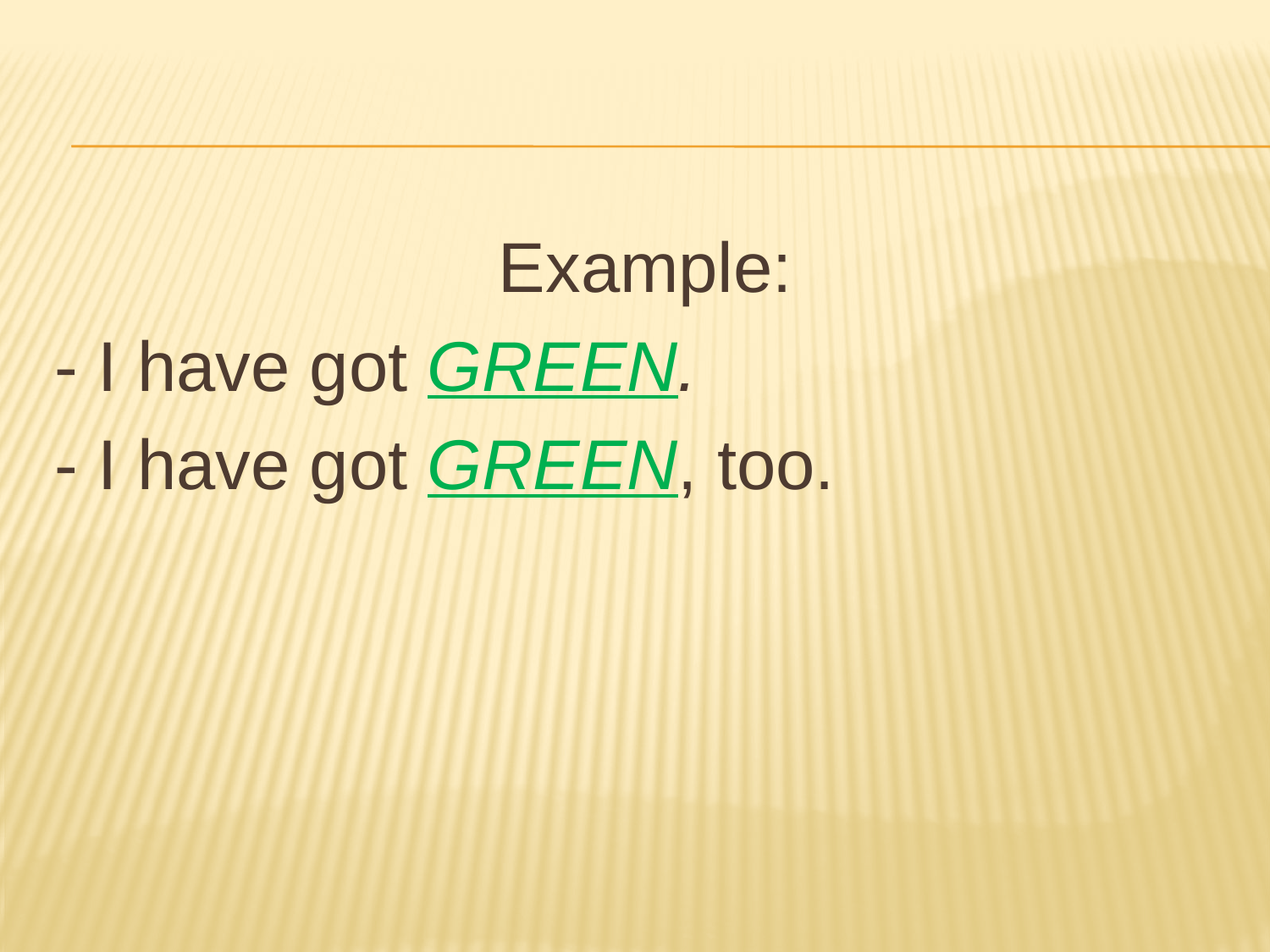

Example:
- I have got GREEN.
- I have got GREEN, too.